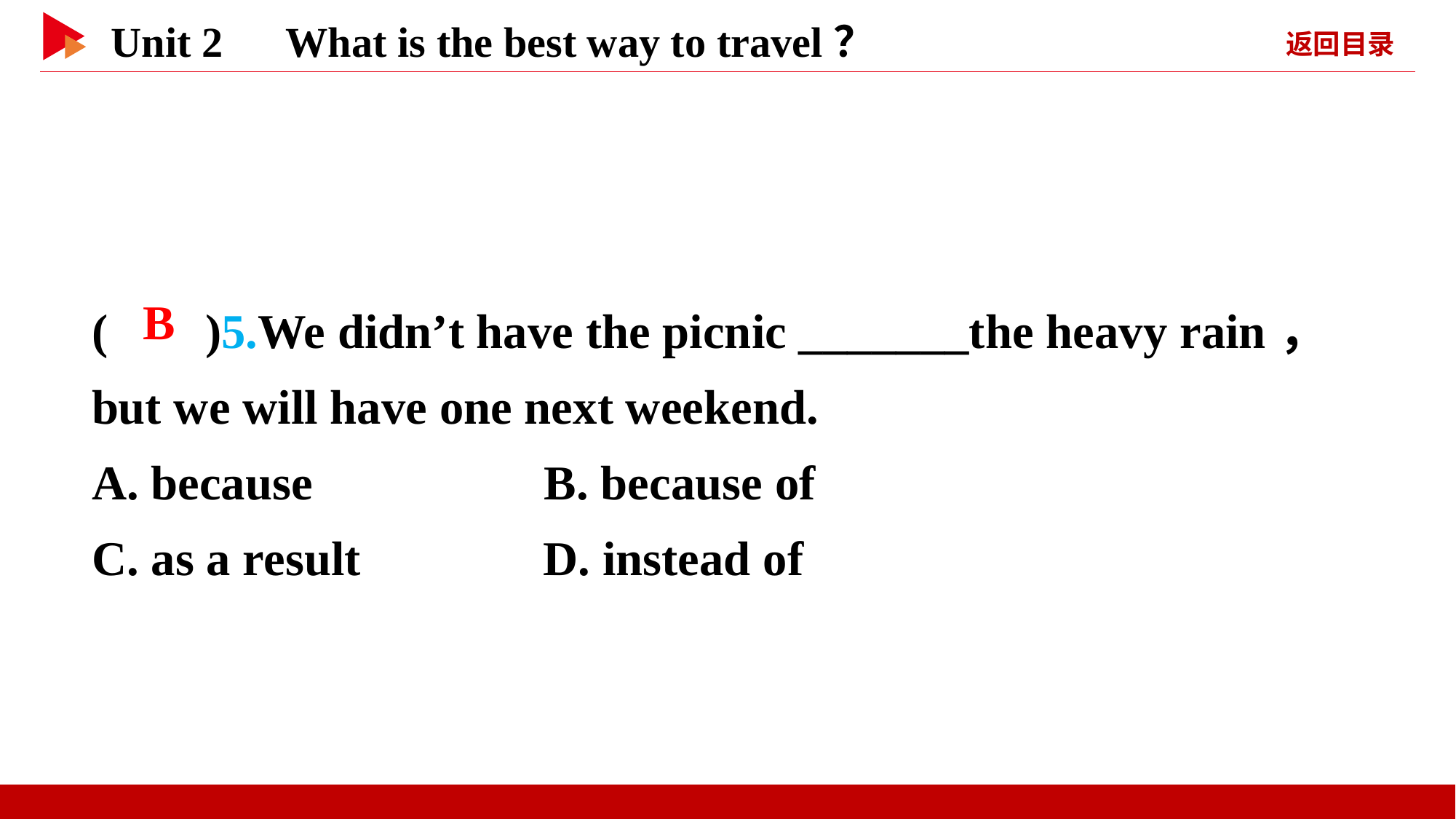

(        )5.We didn’t have the picnic _______the heavy rain， but we will have one next weekend.
A. because                   B. because of
C. as a result               D. instead of
   B